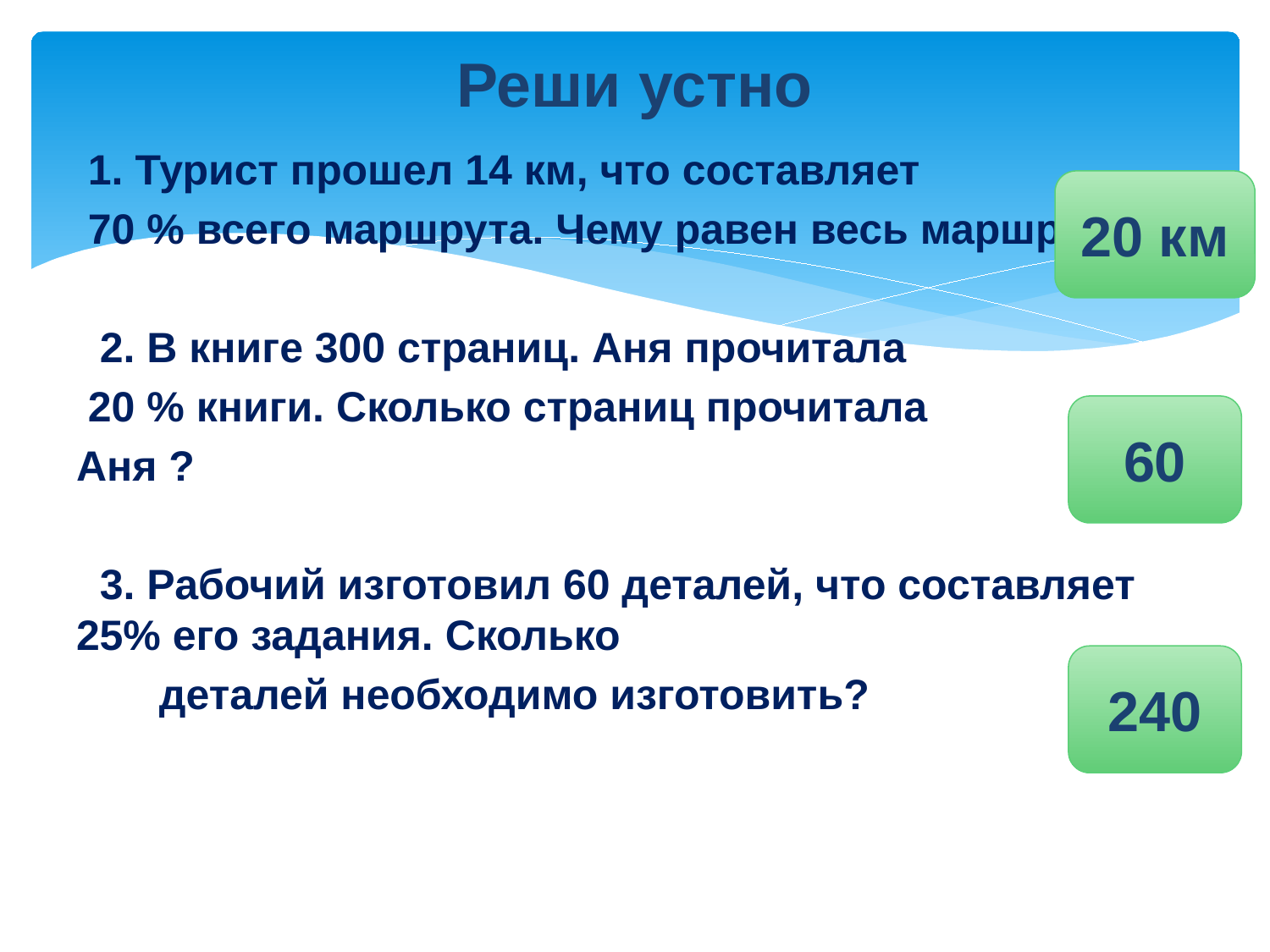

# Реши устно
 1. Турист прошел 14 км, что составляет
 70 % всего маршрута. Чему равен весь маршрут?

  2. В книге 300 страниц. Аня прочитала
 20 % книги. Сколько страниц прочитала
Аня ?

  3. Рабочий изготовил 60 деталей, что составляет 25% его задания. Сколько
       деталей необходимо изготовить?
20 км
60
240